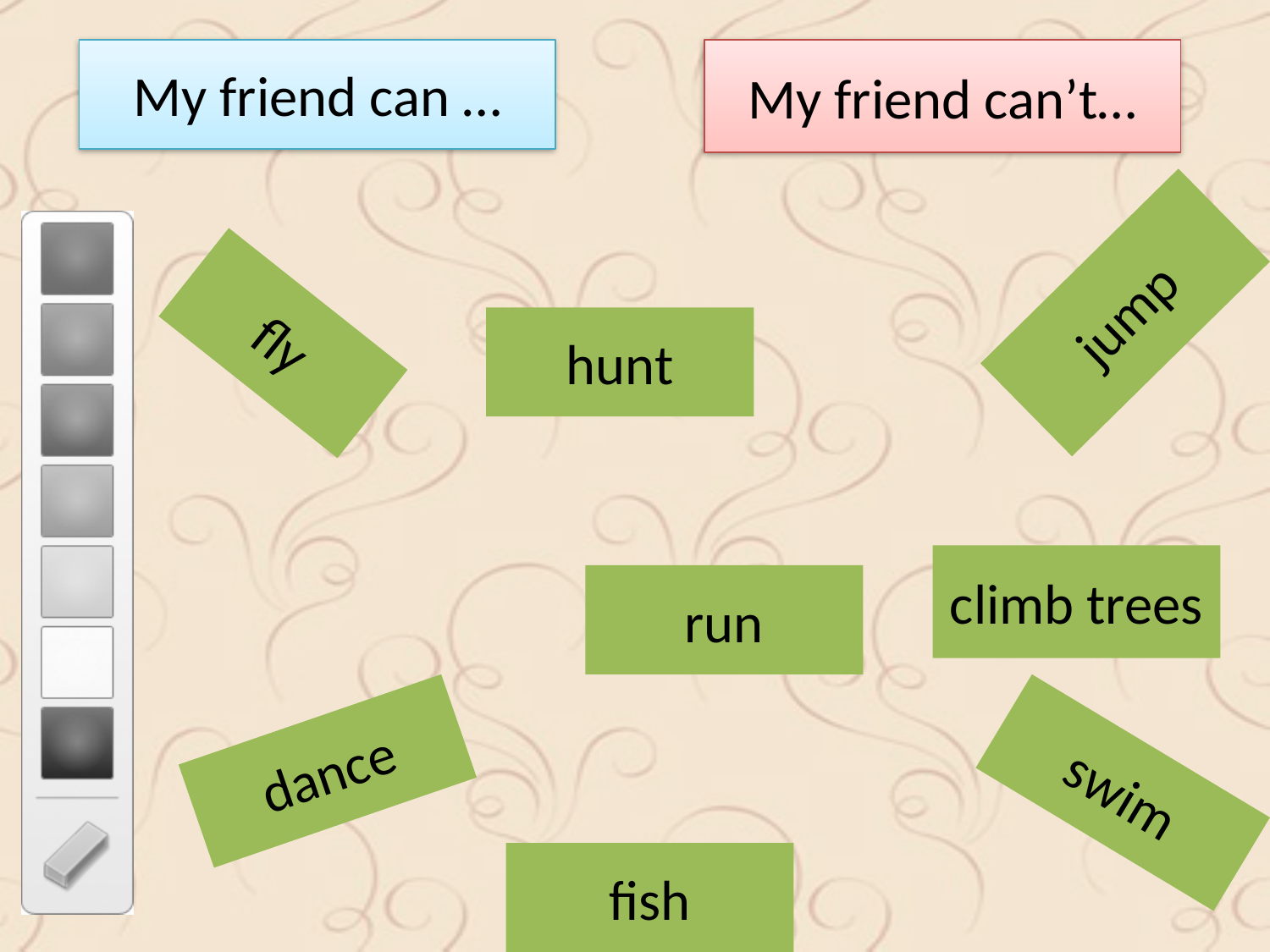

My friend can …
My friend can’t…

jump
fly
hunt
climb trees
run
dance
swim
fish